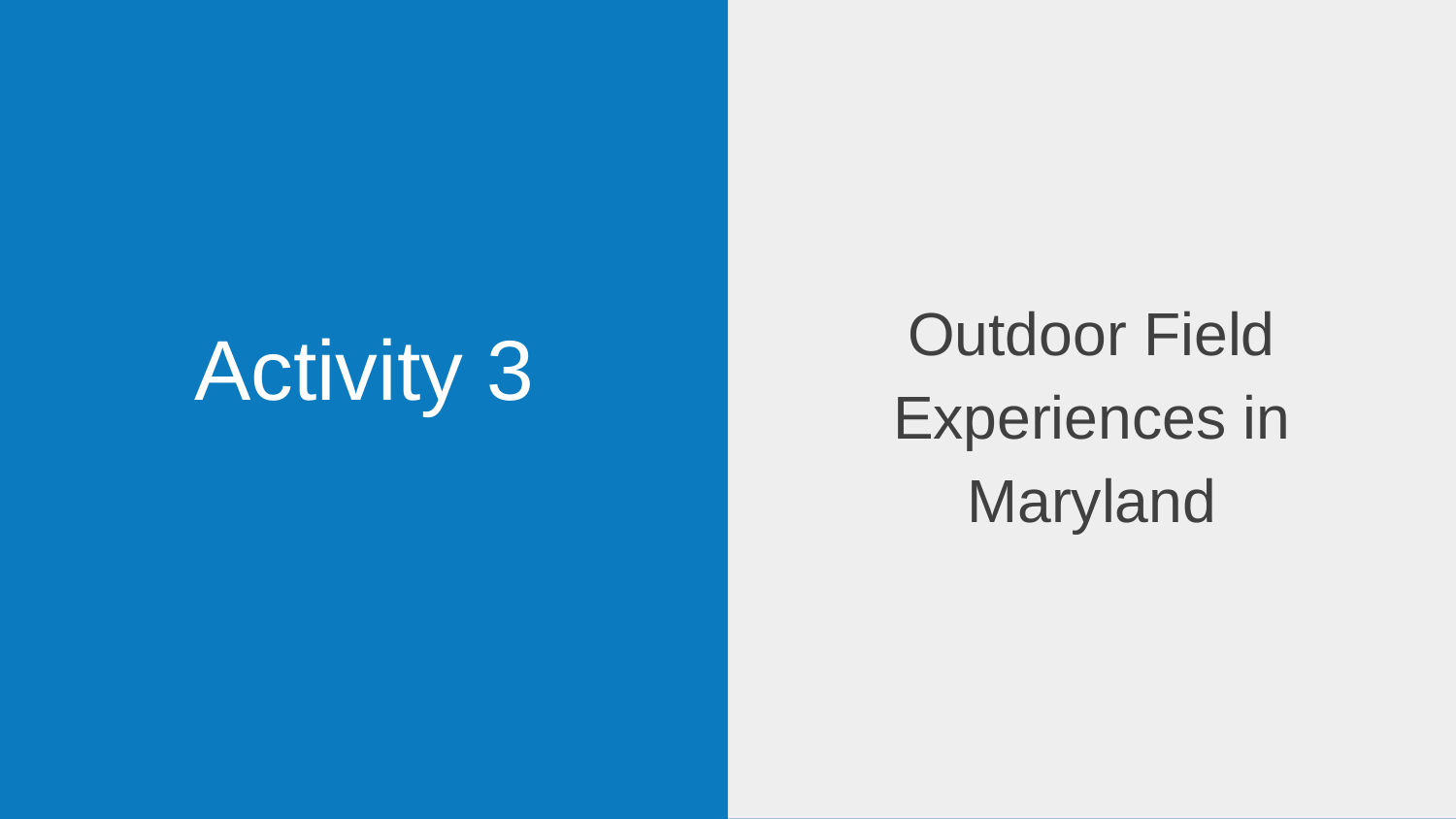

Outdoor Field Experiences in Maryland
# Activity 3